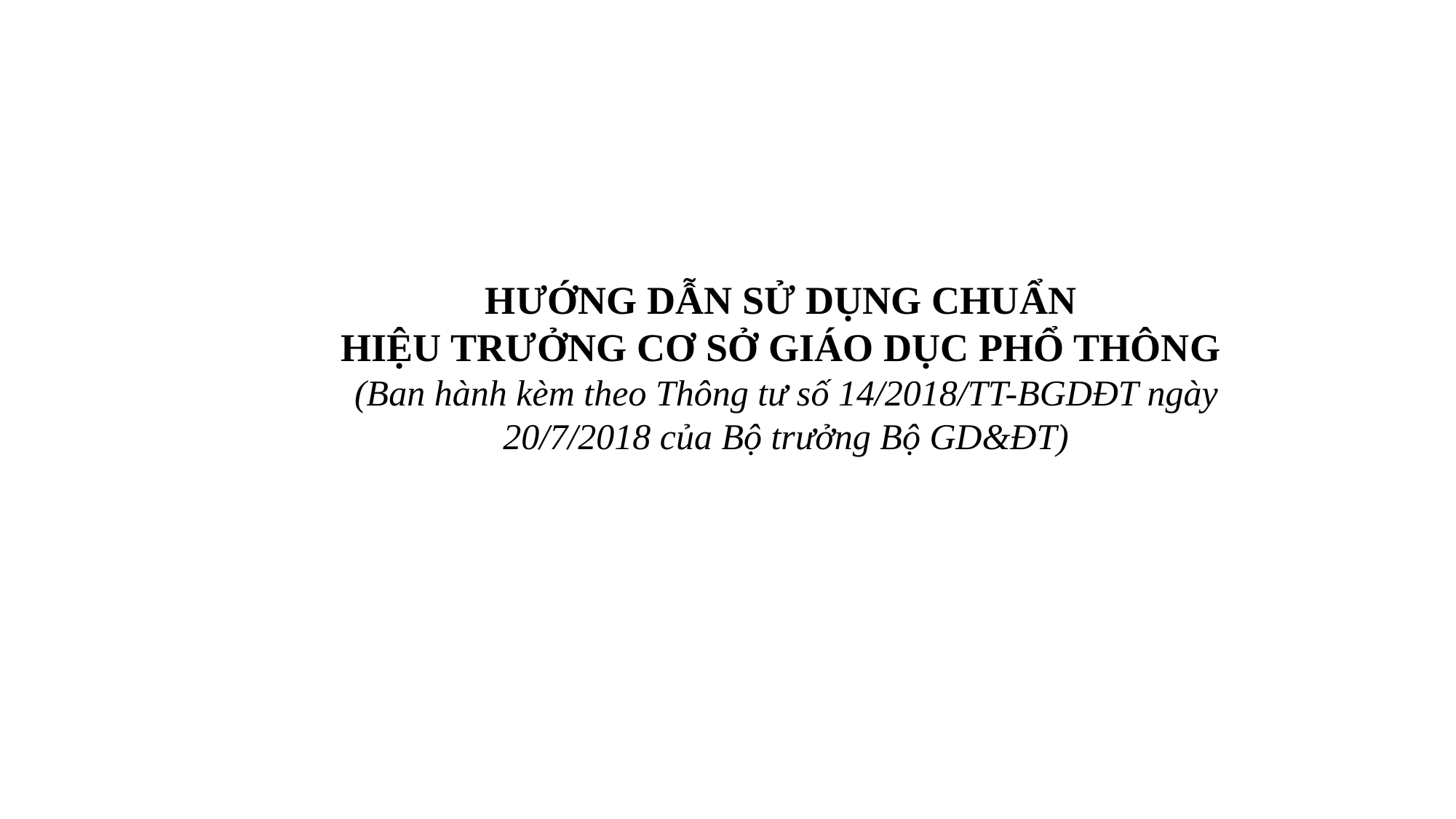

HƯỚNG DẪN SỬ DỤNG CHUẨN
HIỆU TRƯỞNG CƠ SỞ GIÁO DỤC PHỔ THÔNG
(Ban hành kèm theo Thông tư số 14/2018/TT-BGDĐT ngày 20/7/2018 của Bộ trưởng Bộ GD&ĐT)